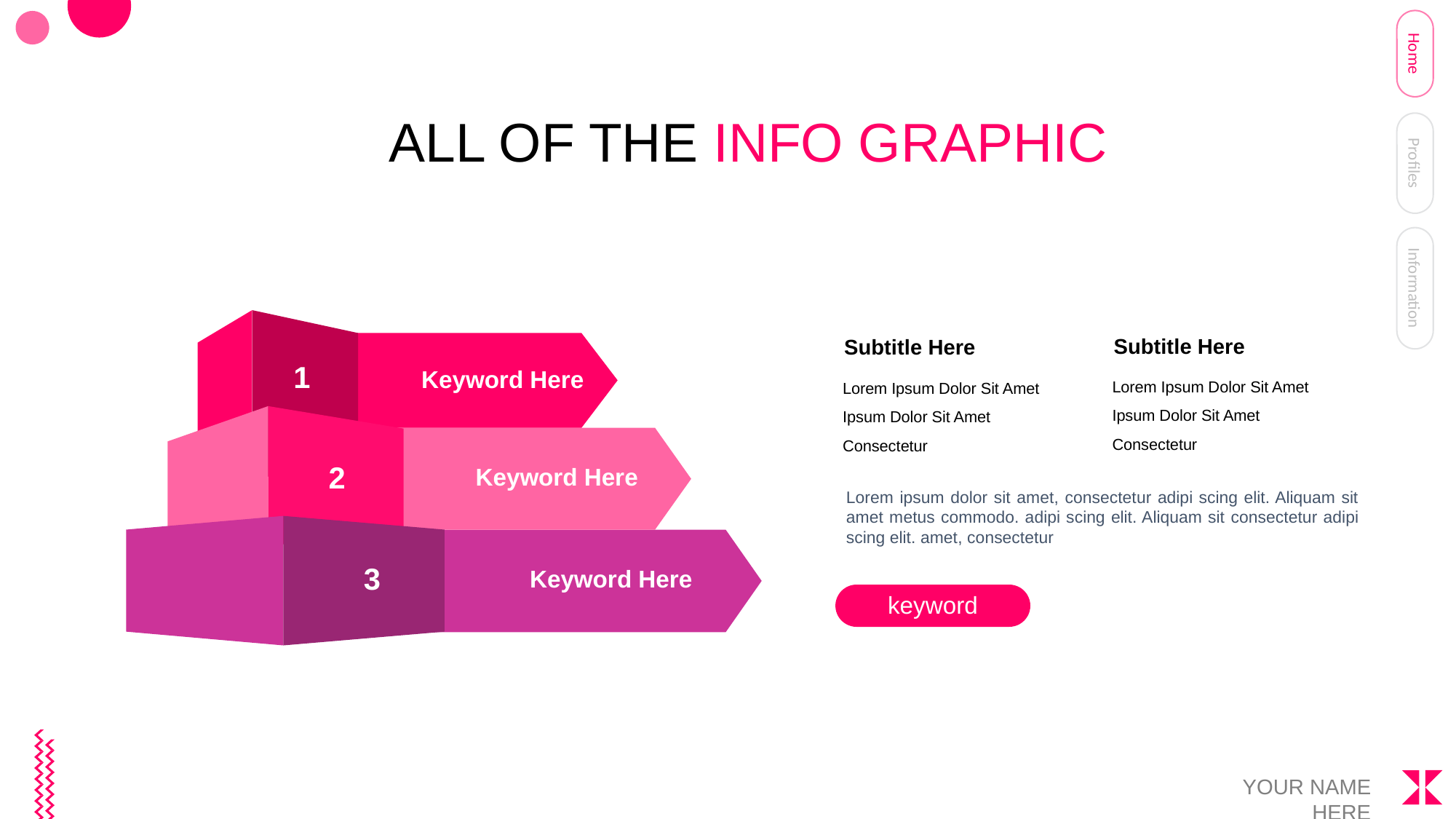

Home
ALL OF THE INFO GRAPHIC
Profiles
Information

Subtitle Here
Subtitle Here

1
Keyword Here
Lorem Ipsum Dolor Sit Amet Ipsum Dolor Sit Amet Consectetur

Lorem Ipsum Dolor Sit Amet Ipsum Dolor Sit Amet Consectetur

2
Keyword Here
Lorem ipsum dolor sit amet, consectetur adipi scing elit. Aliquam sit amet metus commodo. adipi scing elit. Aliquam sit consectetur adipi scing elit. amet, consectetur

3
Keyword Here

keyword
YOUR NAME HERE